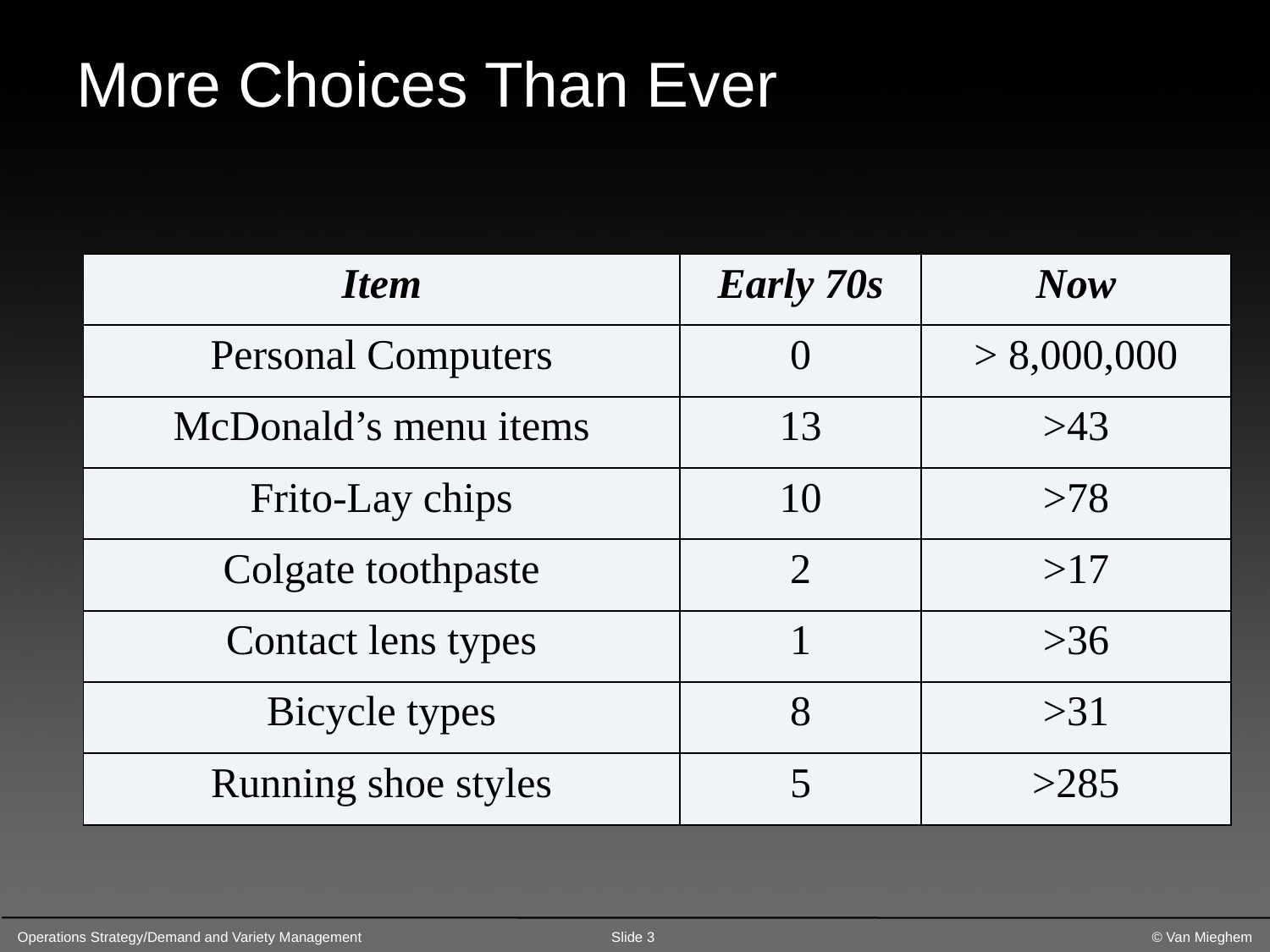

# More Choices Than Ever
| Item | Early 70s | Now |
| --- | --- | --- |
| Personal Computers | 0 | > 8,000,000 |
| McDonald’s menu items | 13 | >43 |
| Frito-Lay chips | 10 | >78 |
| Colgate toothpaste | 2 | >17 |
| Contact lens types | 1 | >36 |
| Bicycle types | 8 | >31 |
| Running shoe styles | 5 | >285 |